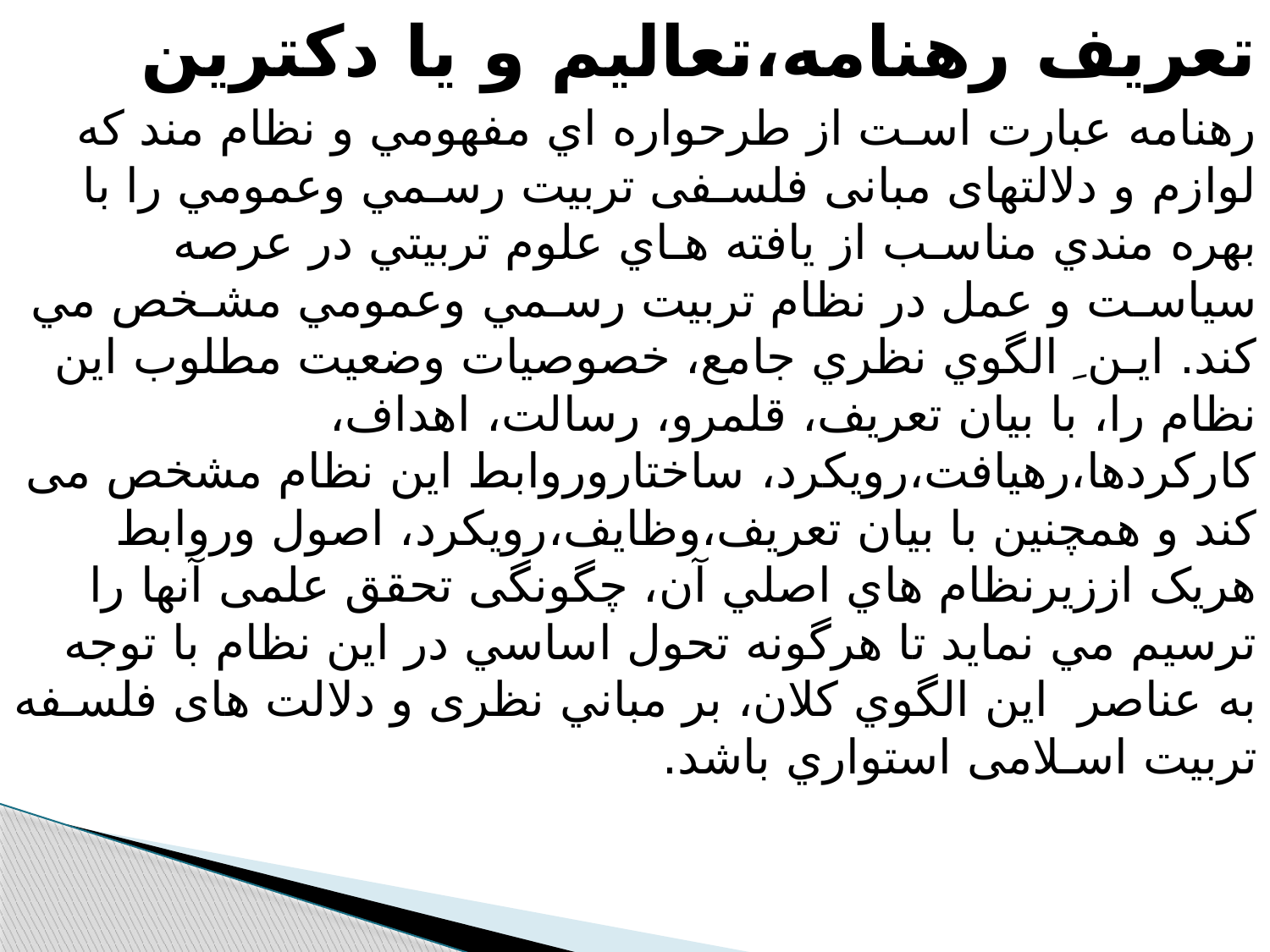

تعریف رهنامه،تعالیم و یا دکترین
رهنامه عبارت اسـت از طرحواره اي مفهومي و نظام مند كه لوازم و دلالتهای مبانی فلسـفی تربيت رسـمي وعمومي را با بهره مندي مناسـب از يافته هـاي علوم تربيتي در عرصه سياسـت و عمل در نظام تربيت رسـمي وعمومي مشـخص مي كند. ايـن ِ الگوي نظري جامع، خصوصيات وضعيت مطلوب اين نظام را، با بيان تعريف، قلمرو، رسالت، اهداف، کارکردها،رهيافت،رويکرد، ساختاروروابط اين نظام مشخص می کند و همچنين با بيان تعريف،وظايف،رويكرد، اصول وروابط هريک اززيرنظام هاي اصلي آن، چگونگی تحقق علمی آنها را ترسيم مي نمايد تا هرگونه تحول اساسي در اين نظام با توجه به عناصر  اين الگوي كلان، بر مباني نظری و دلالت های فلسـفه تربيت اسـلامی استواري باشد.